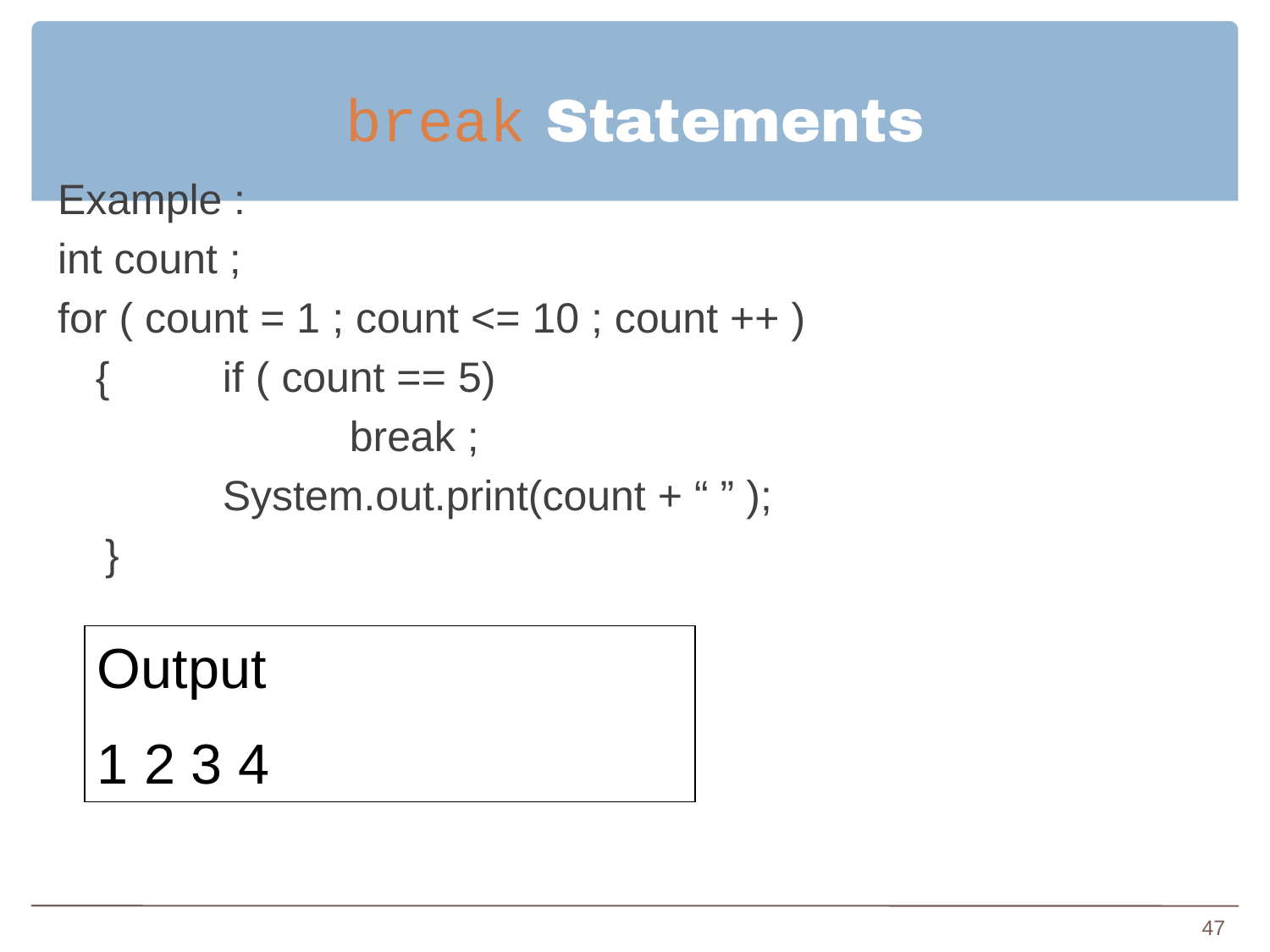

# break Statements
Example :
int count ;
for ( count = 1 ; count <= 10 ; count ++ )
	{	if ( count == 5)
			break ;
     	System.out.print(count + “ ” );
    }

Output
1 2 3 4
47